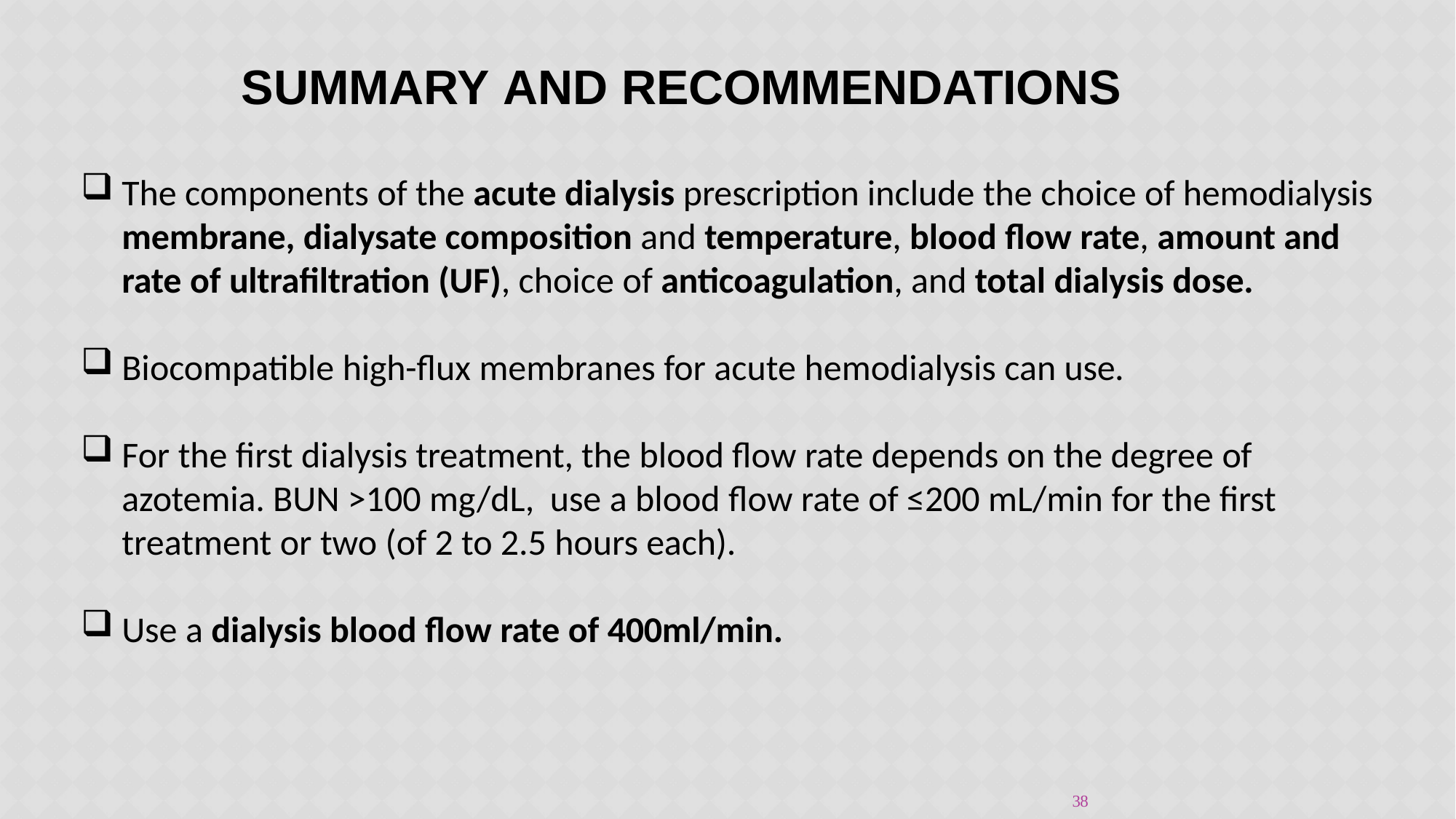

# SUMMARY AND RECOMMENDATIONS
The components of the acute dialysis prescription include the choice of hemodialysis membrane, dialysate composition and temperature, blood flow rate, amount and rate of ultrafiltration (UF), choice of anticoagulation, and total dialysis dose.
Biocompatible high-flux membranes for acute hemodialysis can use.
For the first dialysis treatment, the blood flow rate depends on the degree of azotemia. BUN >100 mg/dL, use a blood flow rate of ≤200 mL/min for the first treatment or two (of 2 to 2.5 hours each).
Use a dialysis blood flow rate of 400ml/min.
38